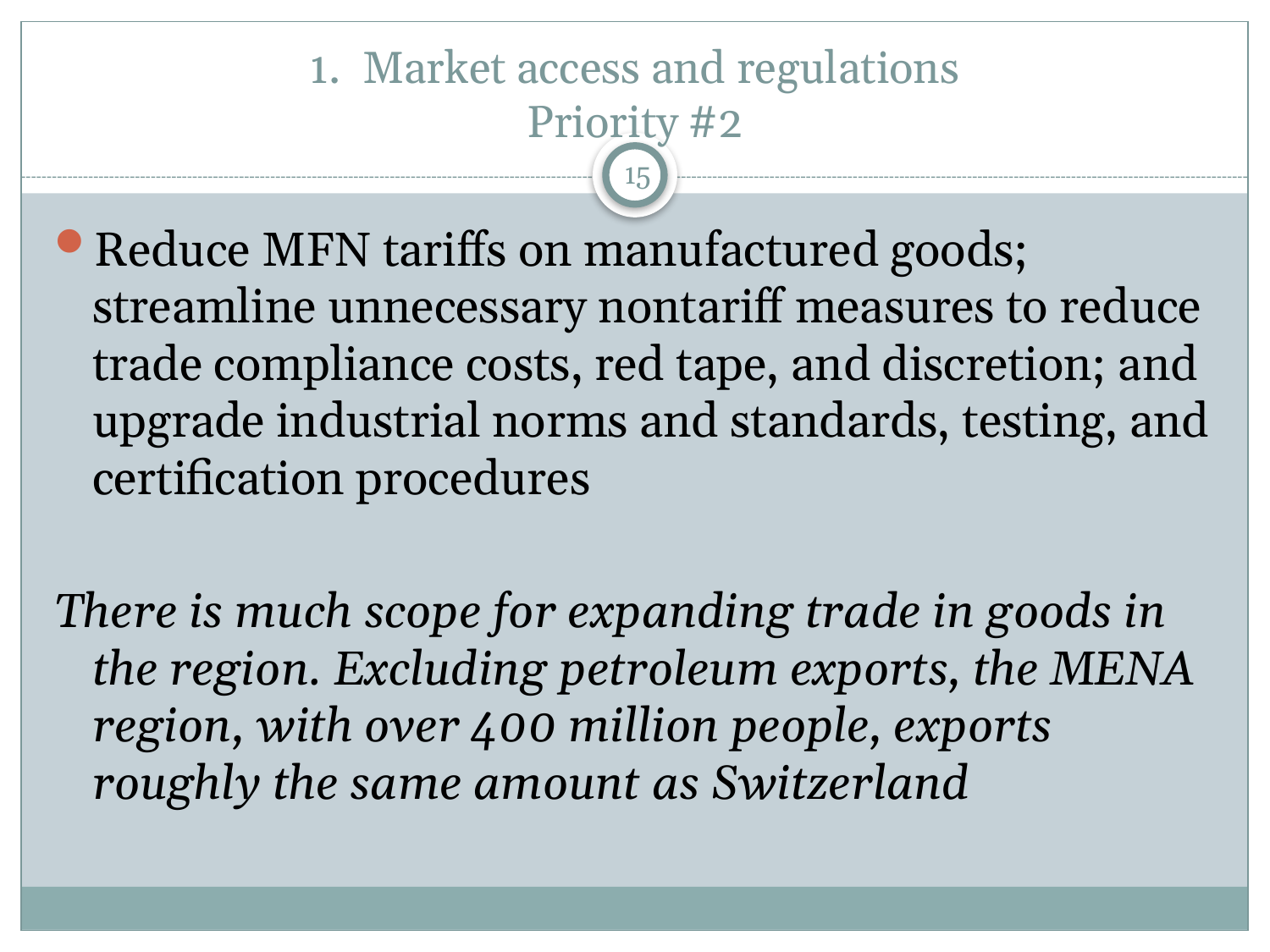

# 1.  Market access and regulations Priority #2
15
Reduce MFN tariffs on manufactured goods; streamline unnecessary nontariff measures to reduce trade compliance costs, red tape, and discretion; and upgrade industrial norms and standards, testing, and certification procedures

There is much scope for expanding trade in goods in the region. Excluding petroleum exports, the MENA region, with over 400 million people, exports roughly the same amount as Switzerland